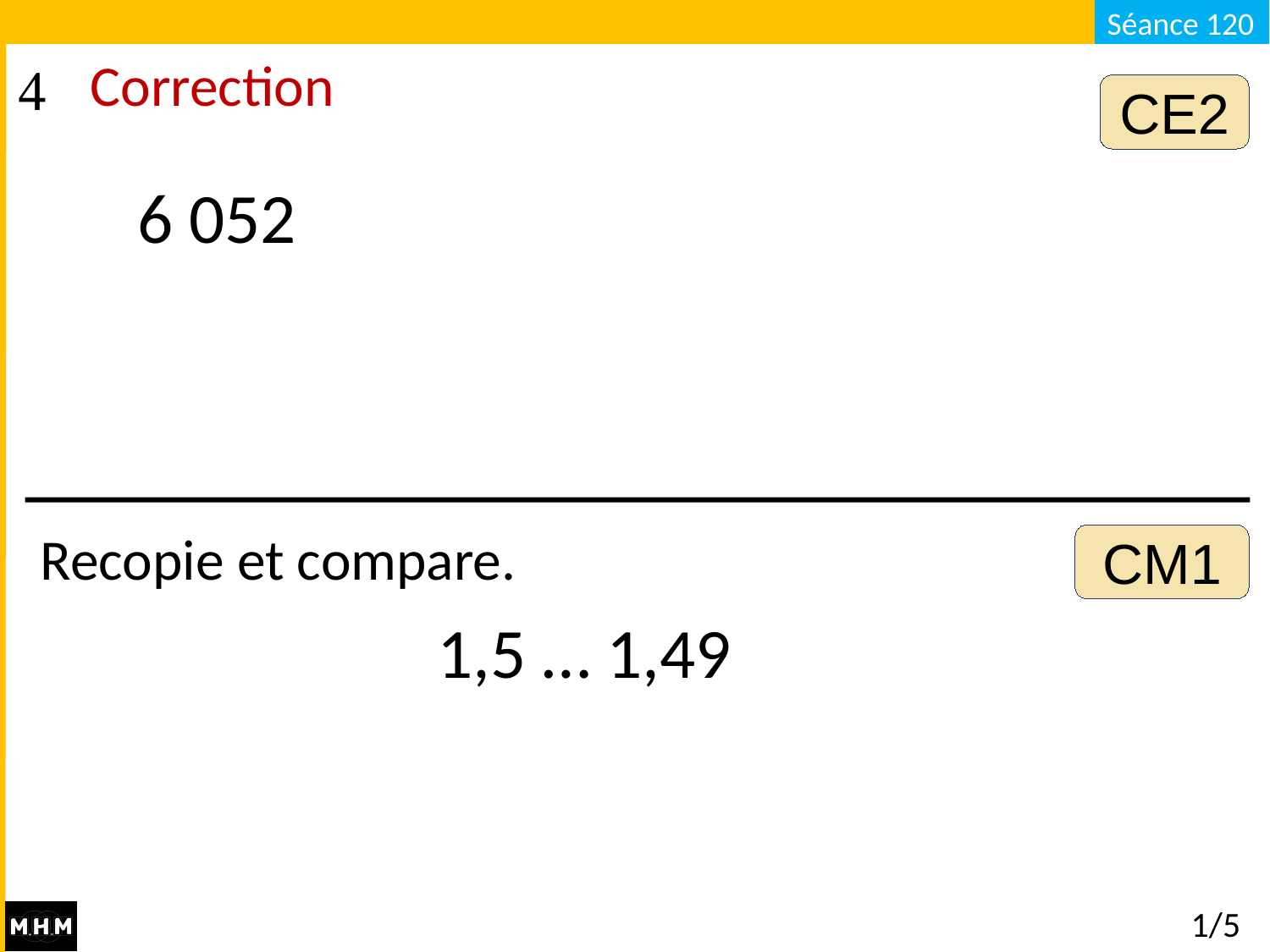

Correction
CE2
6 052

Recopie et compare.
CM1
1,5 … 1,49
# 1/5